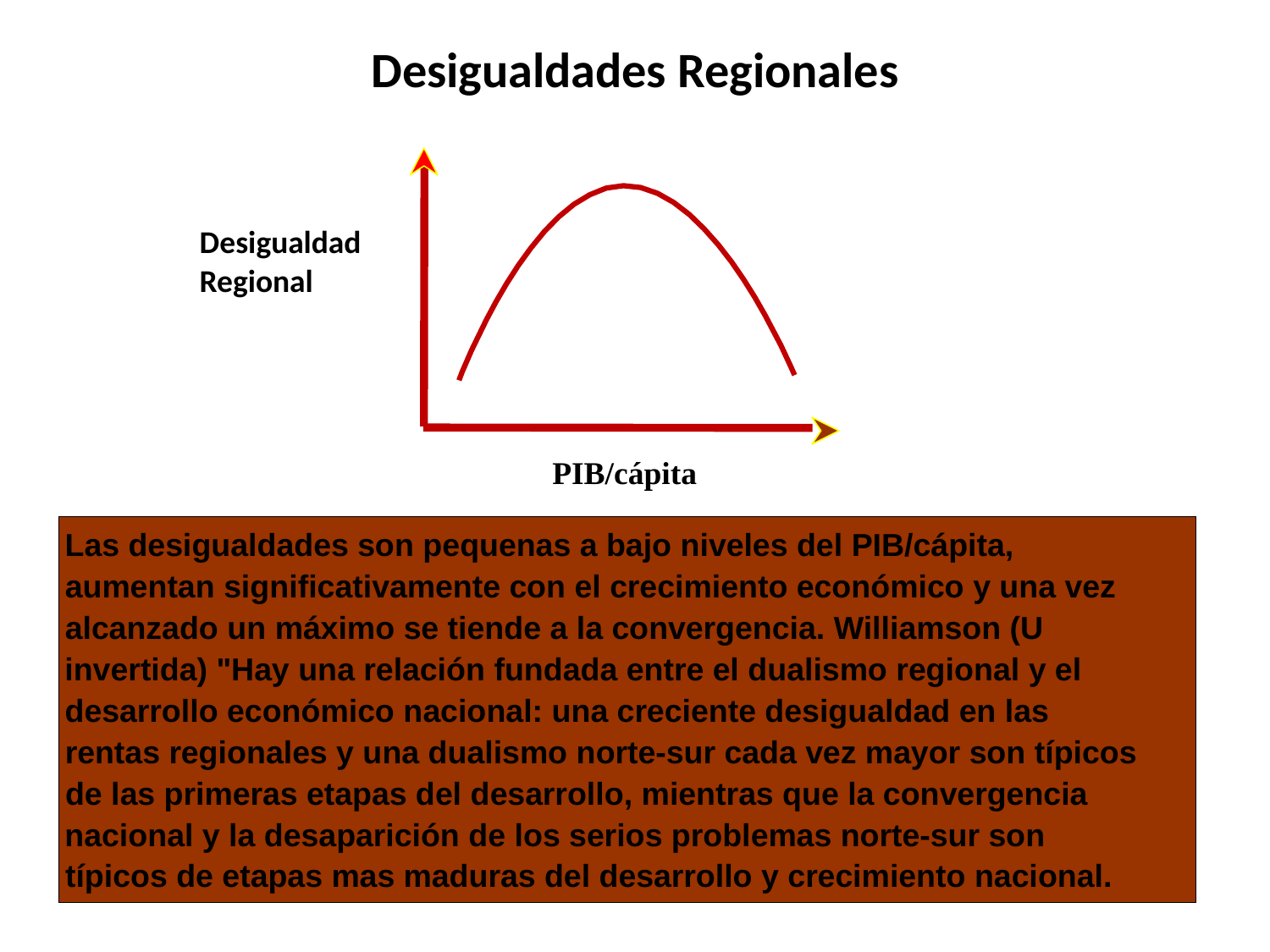

Desigualdades Regionales

Desigualdad
Regional

PIB/cápita

Las desigualdades son pequenas a bajo niveles del PIB/cápita,
aumentan significativamente con el crecimiento económico y una vez
alcanzado un máximo se tiende a la convergencia. Williamson (U
invertida) "Hay una relación fundada entre el dualismo regional y el
desarrollo económico nacional: una creciente desigualdad en las
rentas regionales y una dualismo norte-sur cada vez mayor son típicos
de las primeras etapas del desarrollo, mientras que la convergencia
nacional y la desaparición de los serios problemas norte-sur son
típicos de etapas mas maduras del desarrollo y crecimiento nacional.